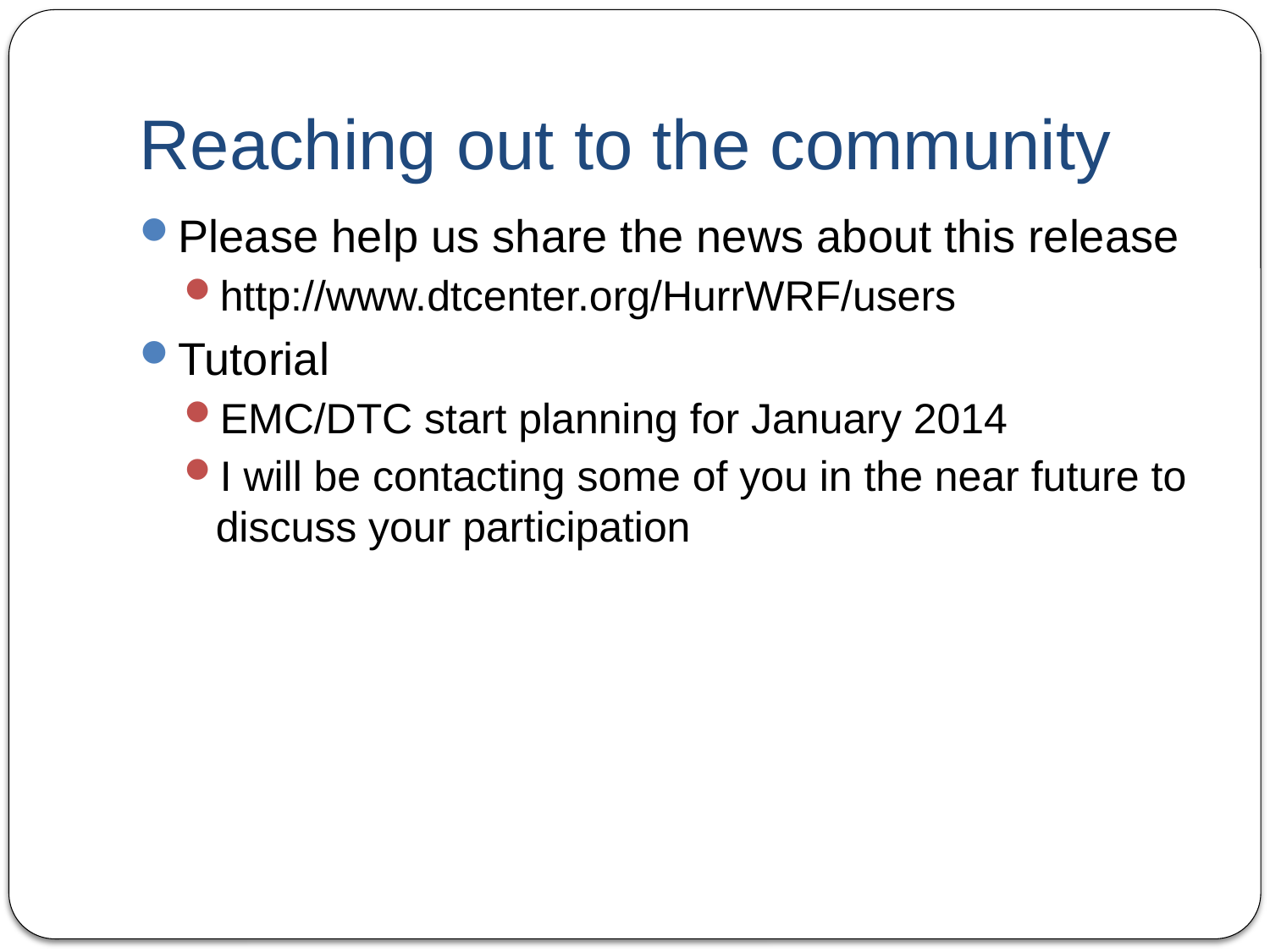

# Reaching out to the community
Please help us share the news about this release
http://www.dtcenter.org/HurrWRF/users
Tutorial
EMC/DTC start planning for January 2014
I will be contacting some of you in the near future to discuss your participation